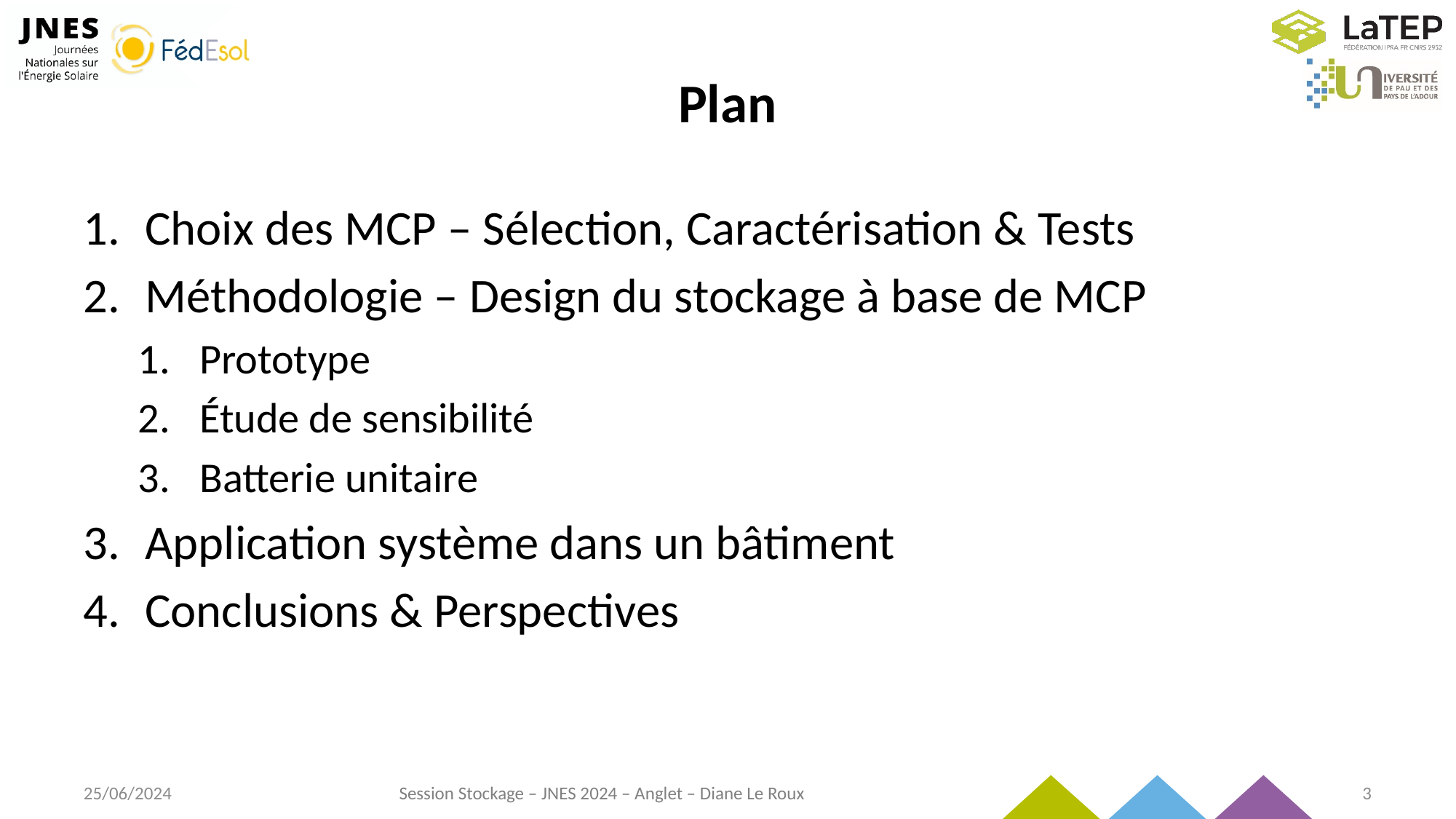

# Plan
Choix des MCP – Sélection, Caractérisation & Tests
Méthodologie – Design du stockage à base de MCP
Prototype
Étude de sensibilité
Batterie unitaire
Application système dans un bâtiment
Conclusions & Perspectives

25/06/2024
Session Stockage – JNES 2024 – Anglet – Diane Le Roux
3